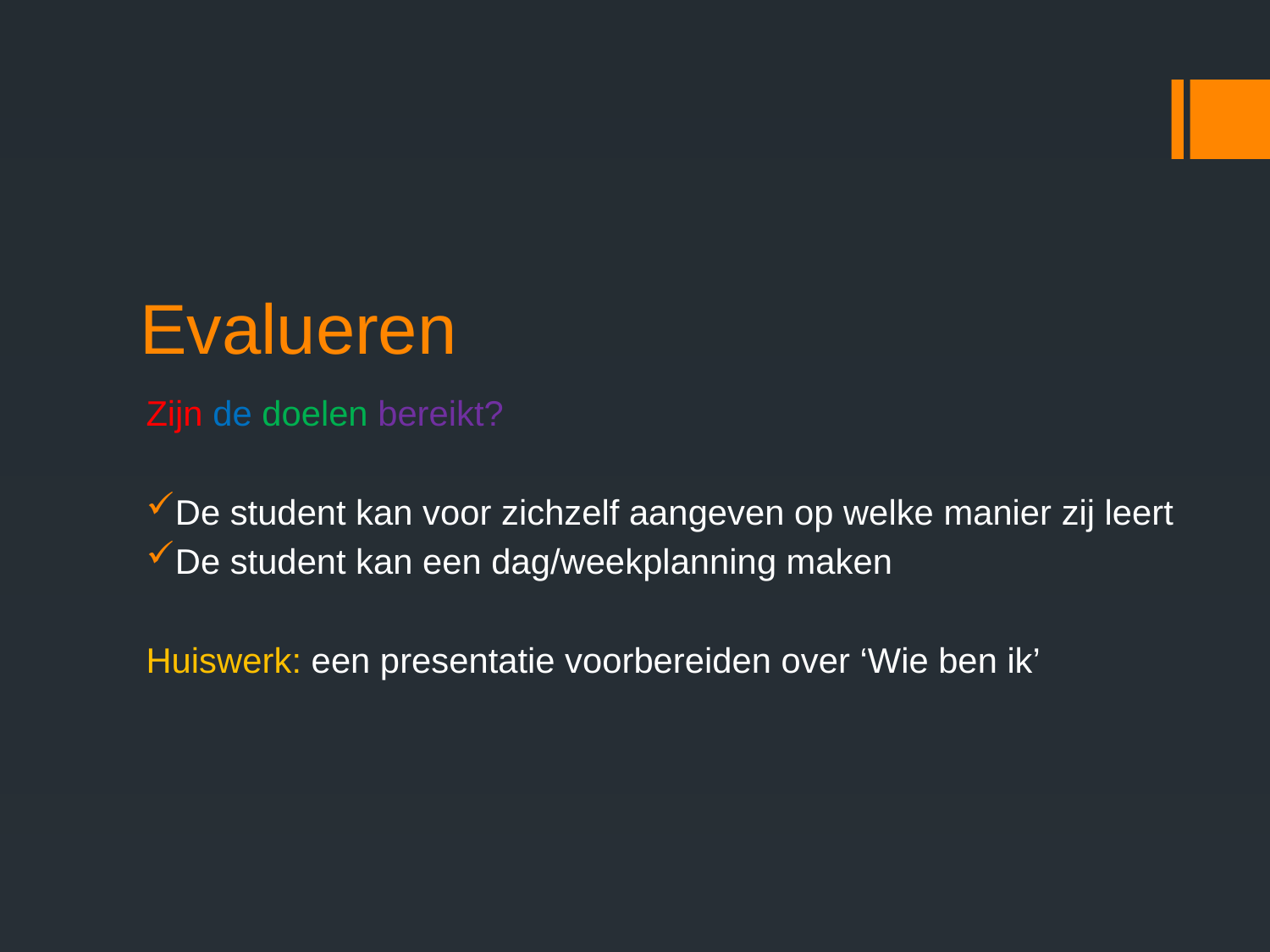

# Evalueren
Zijn de doelen bereikt?

De student kan voor zichzelf aangeven op welke manier zij leert
De student kan een dag/weekplanning maken

Huiswerk: een presentatie voorbereiden over ‘Wie ben ik’